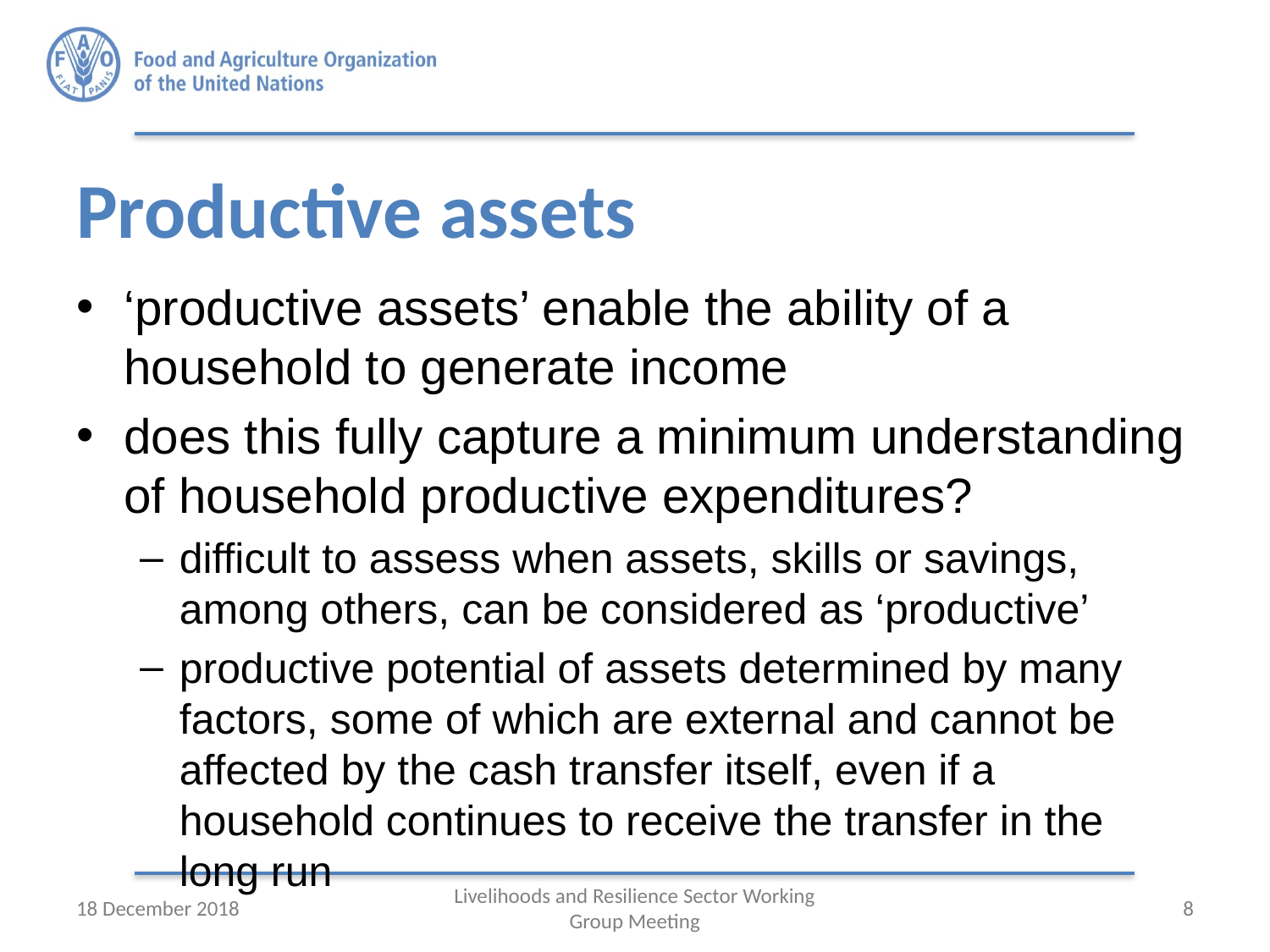

# Productive assets
‘productive assets’ enable the ability of a household to generate income
does this fully capture a minimum understanding of household productive expenditures?
difficult to assess when assets, skills or savings, among others, can be considered as ‘productive’
productive potential of assets determined by many factors, some of which are external and cannot be affected by the cash transfer itself, even if a household continues to receive the transfer in the long run
18 December 2018
Livelihoods and Resilience Sector Working Group Meeting
8